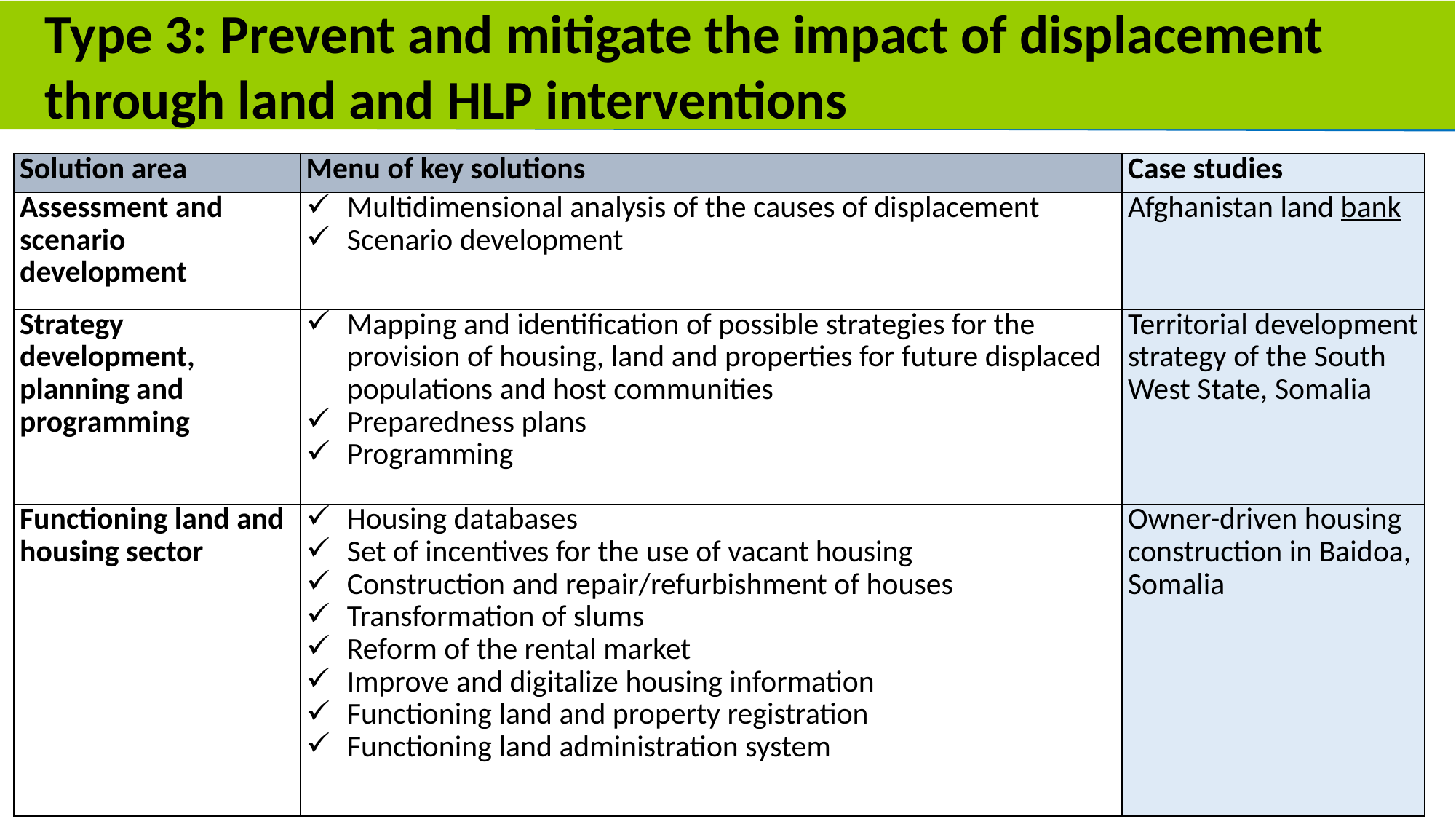

# Type 3: Prevent and mitigate the impact of displacement through land and HLP interventions

| Solution area | Menu of key solutions | Case studies |
| --- | --- | --- |
| Assessment and scenario development | Multidimensional analysis of the causes of displacement Scenario development | Afghanistan land bank |
| Strategy development, planning and programming | Mapping and identification of possible strategies for the provision of housing, land and properties for future displaced populations and host communities Preparedness plans Programming | Territorial development strategy of the South West State, Somalia |
| Functioning land and housing sector | Housing databases Set of incentives for the use of vacant housing Construction and repair/refurbishment of houses Transformation of slums Reform of the rental market Improve and digitalize housing information Functioning land and property registration Functioning land administration system | Owner-driven housing construction in Baidoa, Somalia |